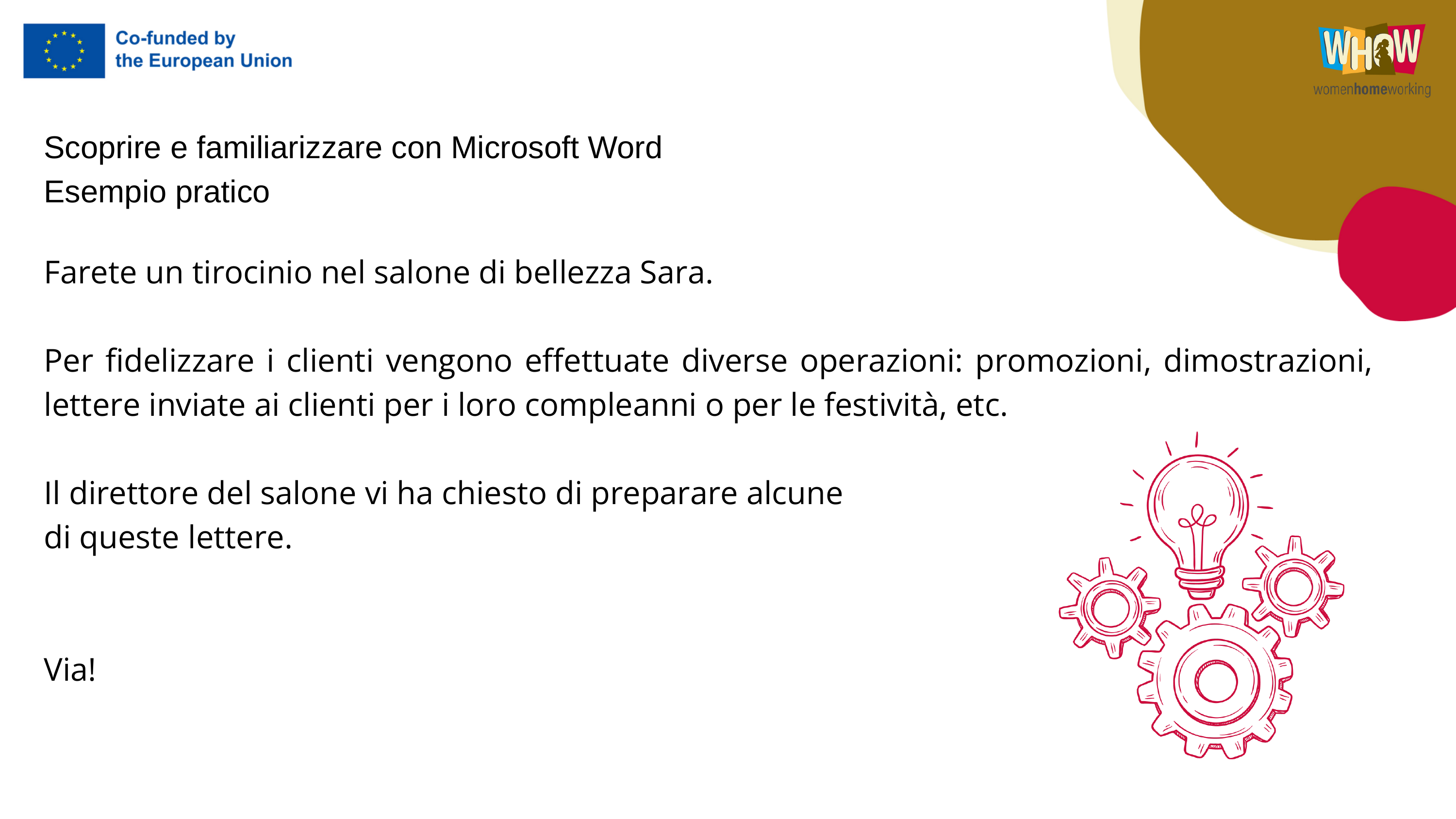

Scoprire e familiarizzare con Microsoft Word
Esempio pratico
Farete un tirocinio nel salone di bellezza Sara.

Per fidelizzare i clienti vengono effettuate diverse operazioni: promozioni, dimostrazioni, lettere inviate ai clienti per i loro compleanni o per le festività, etc.

Il direttore del salone vi ha chiesto di preparare alcune
di queste lettere.

Via!